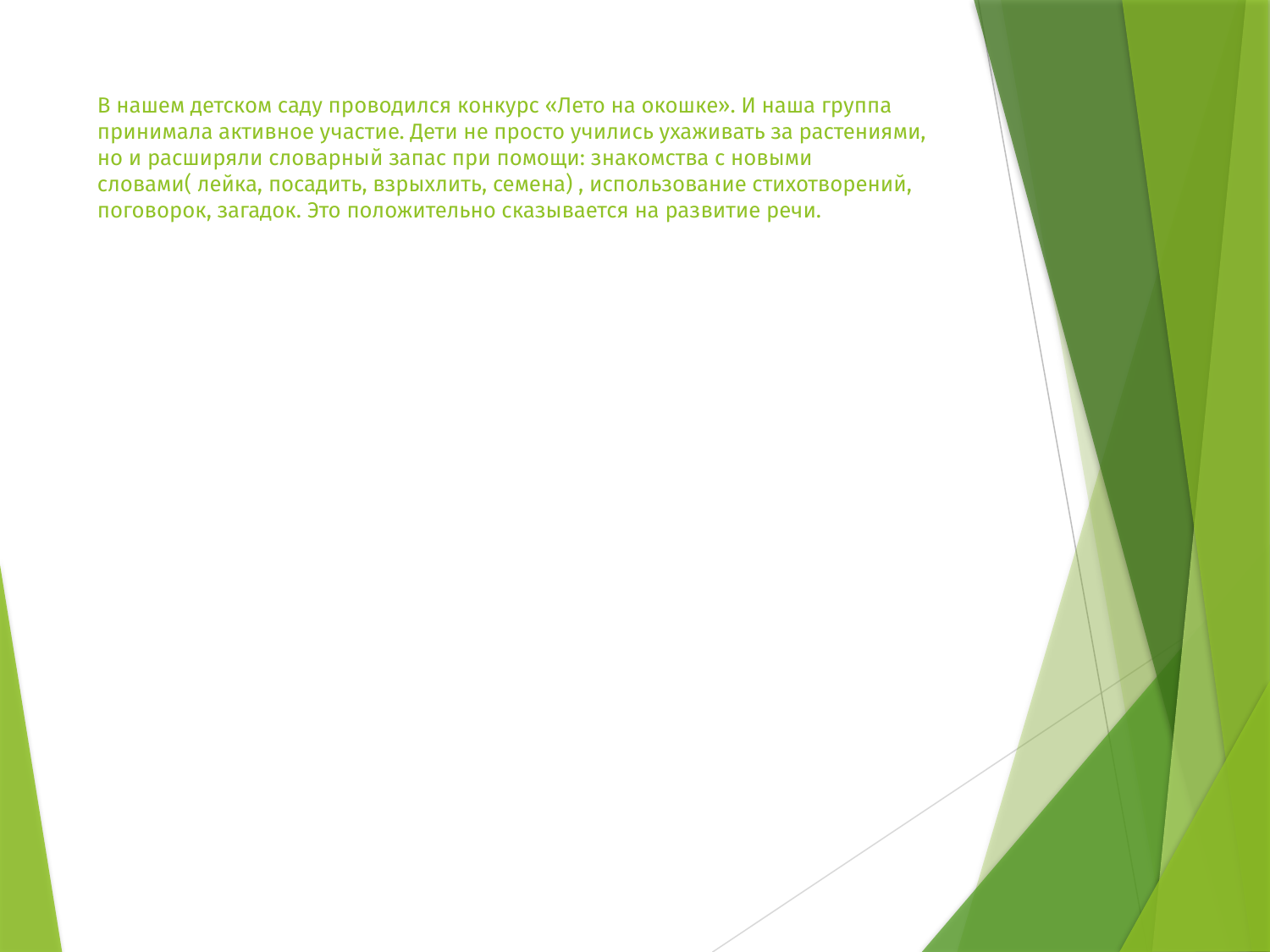

# В нашем детском саду проводился конкурс «Лето на окошке». И наша группа принимала активное участие. Дети не просто учились ухаживать за растениями, но и расширяли словарный запас при помощи: знакомства с новыми словами( лейка, посадить, взрыхлить, семена) , использование стихотворений, поговорок, загадок. Это положительно сказывается на развитие речи.